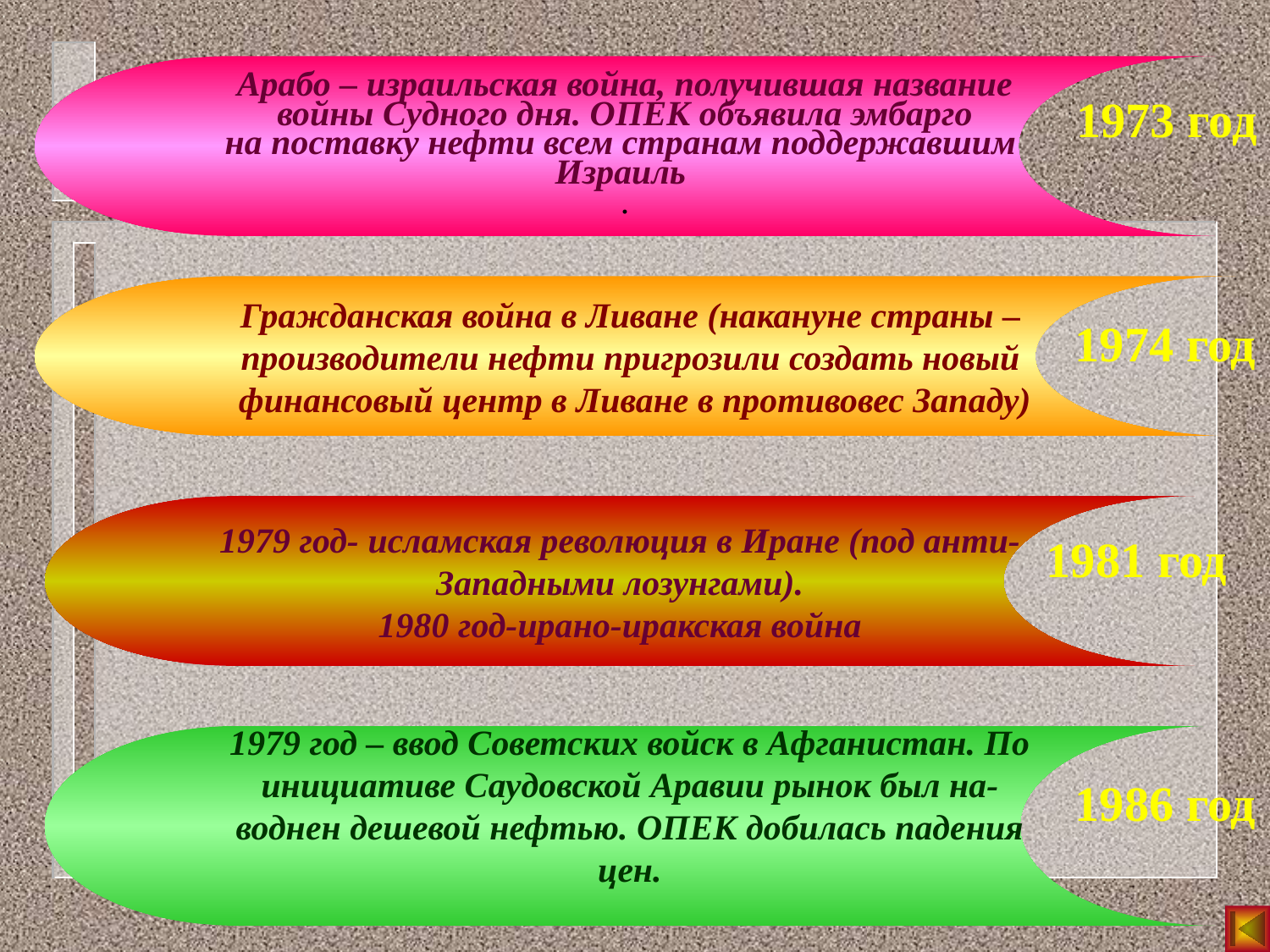

Арабо – израильская война, получившая название
войны Судного дня. ОПЕК объявила эмбарго
на поставку нефти всем странам поддержавшим
Израиль
.
1973 год
Гражданская война в Ливане (накануне страны –
производители нефти пригрозили создать новый
финансовый центр в Ливане в противовес Западу)
1974 год
1979 год- исламская революция в Иране (под анти-
Западными лозунгами).
1980 год-ирано-иракская война
1981 год
1979 год – ввод Советских войск в Афганистан. По
инициативе Саудовской Аравии рынок был на-
воднен дешевой нефтью. ОПЕК добилась падения
цен.

1986 год